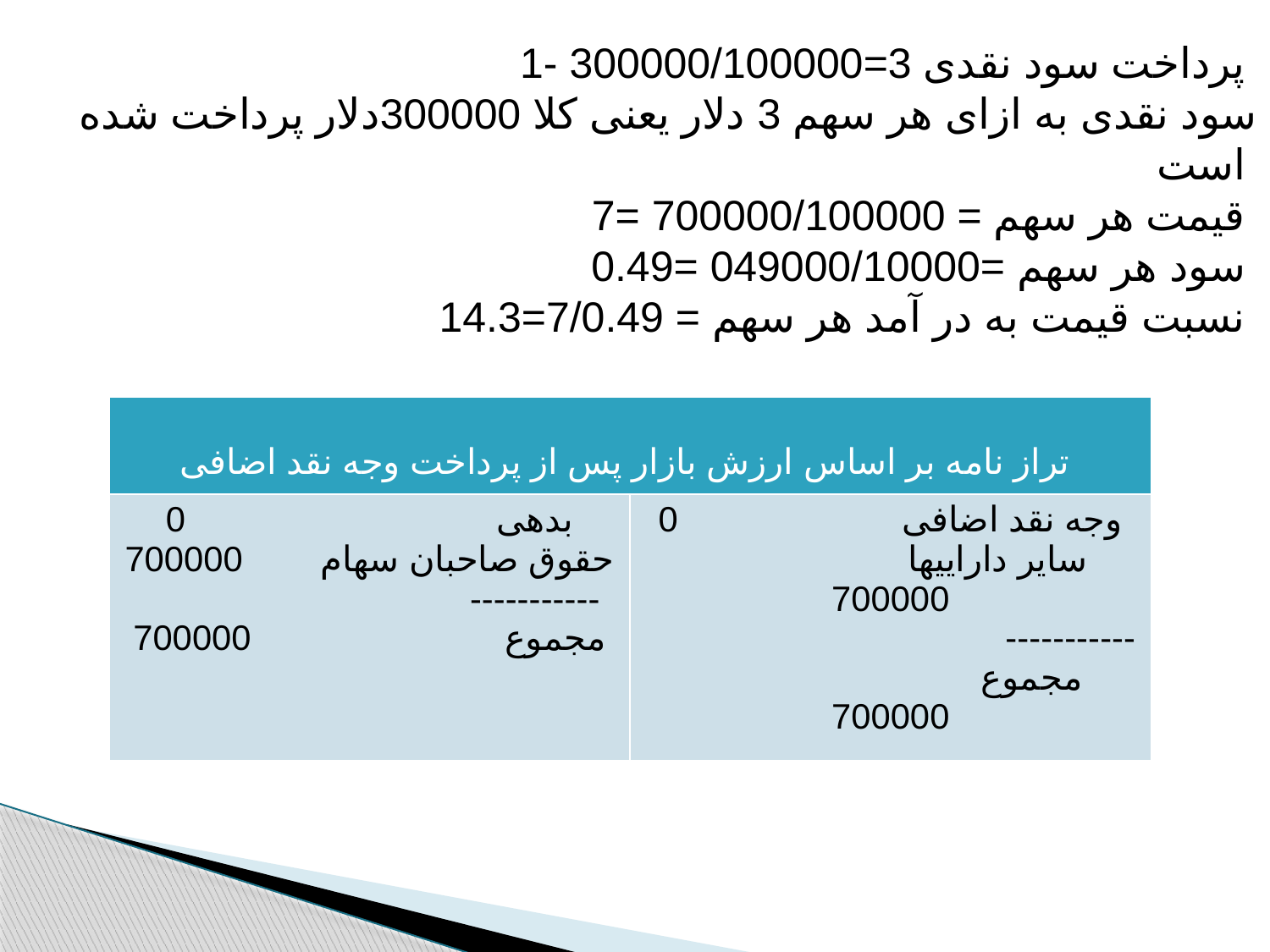

1- پرداخت سود نقدی 3=300000/100000
سود نقدی به ازای هر سهم 3 دلار یعنی کلا 300000دلار پرداخت شده است
7= 700000/100000 = قیمت هر سهم
0.49= 049000/10000= سود هر سهم
14.3=7/0.49 = نسبت قیمت به در آمد هر سهم

| تراز نامه بر اساس ارزش بازار پس از پرداخت وجه نقد اضافی |  |
| --- | --- |
| بدهی 0 حقوق صاحبان سهام 700000 ----------- مجموع 700000 | وجه نقد اضافی 0 سایر داراییها 700000 ----------- مجموع 700000 |